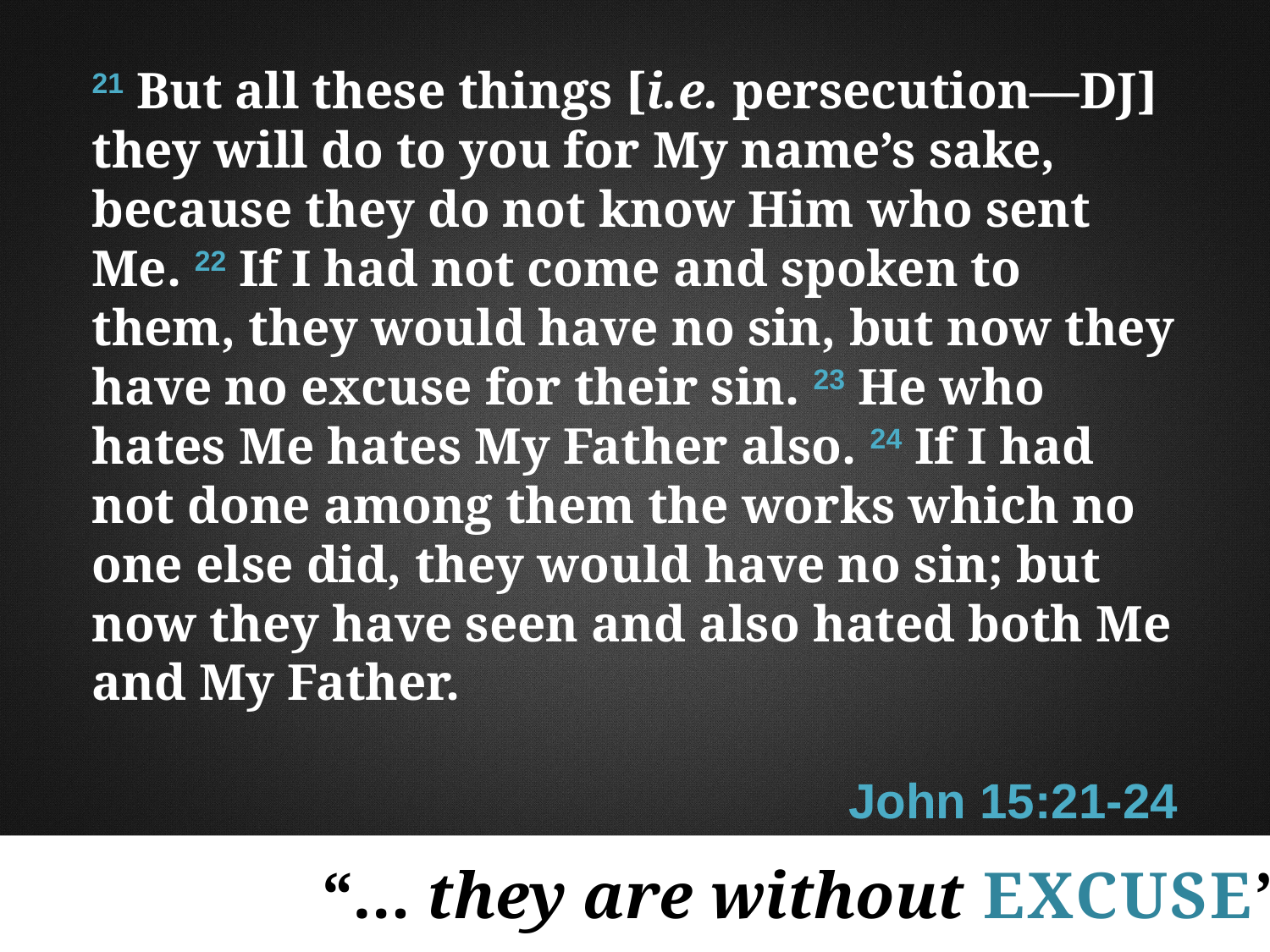

21 But all these things [i.e. persecution—dj] they will do to you for My name’s sake, because they do not know Him who sent Me. 22 If I had not come and spoken to them, they would have no sin, but now they have no excuse for their sin. 23 He who hates Me hates My Father also. 24 If I had not done among them the works which no one else did, they would have no sin; but now they have seen and also hated both Me and My Father.

John 15:21-24

“… they are without excuse”